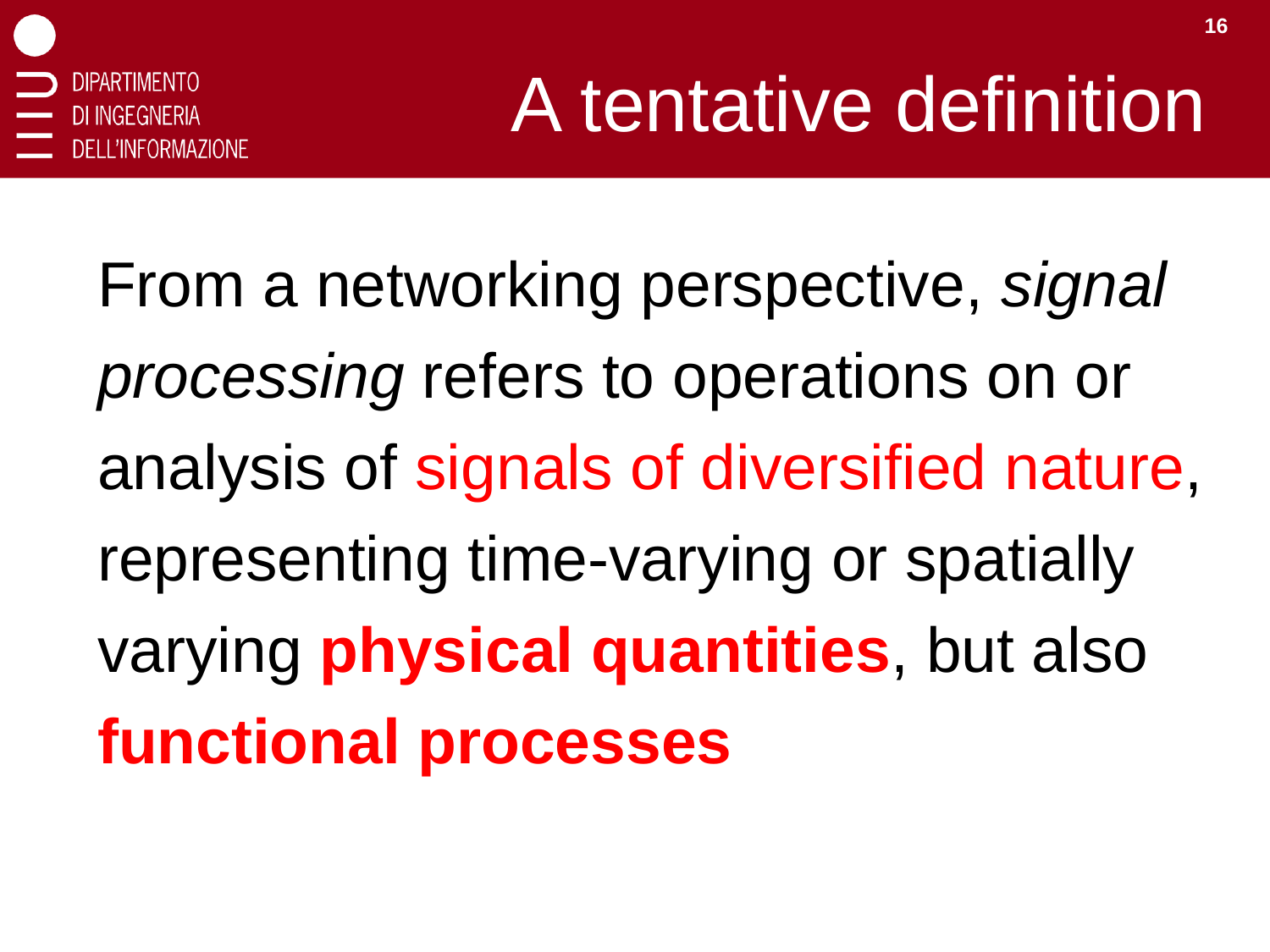

16
# A tentative definition
From a networking perspective, signal processing refers to operations on or analysis of signals of diversified nature, representing time-varying or spatially varying physical quantities, but also functional processes